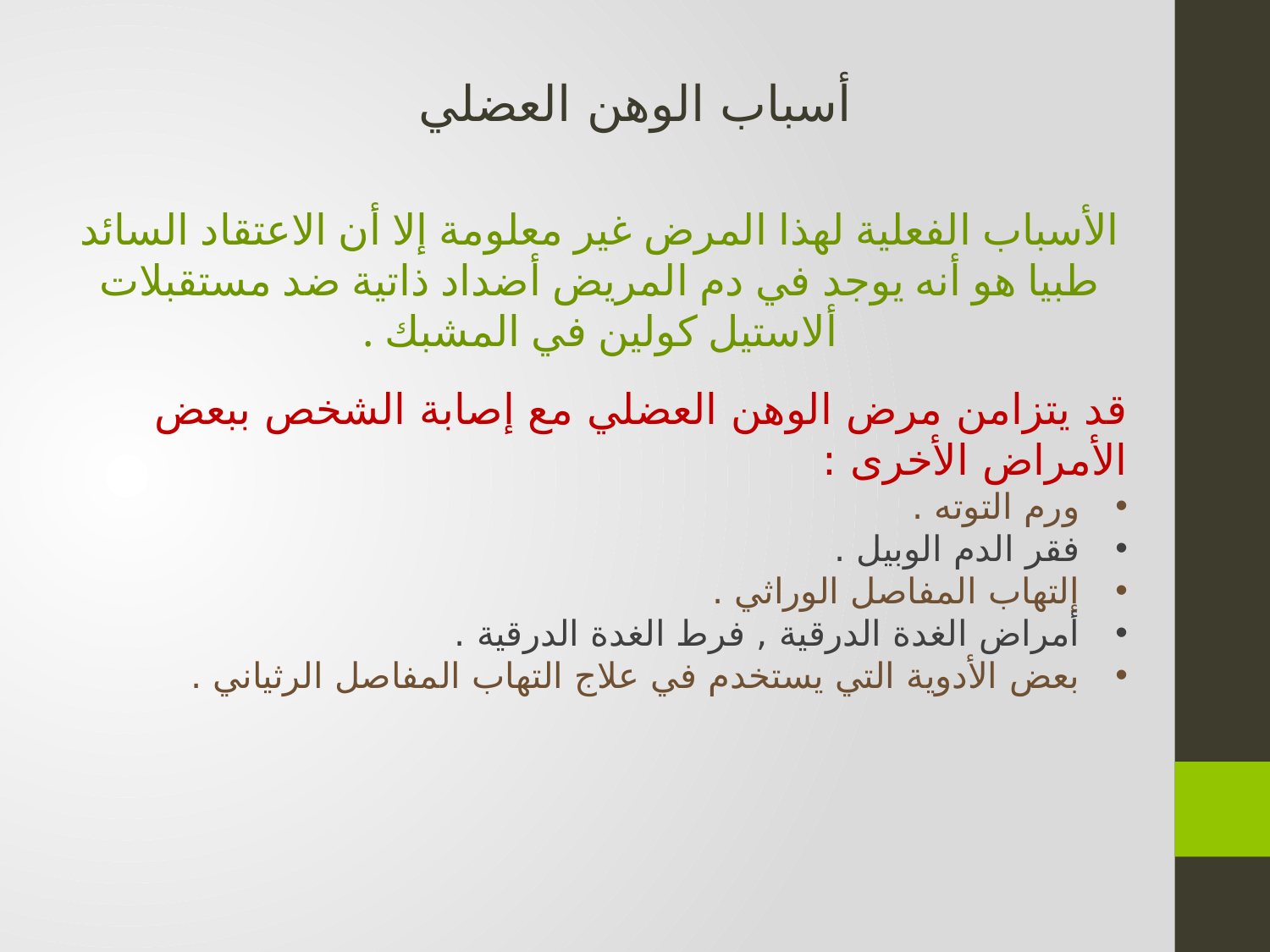

أسباب الوهن العضلي
الأسباب الفعلية لهذا المرض غير معلومة إلا أن الاعتقاد السائد طبيا هو أنه يوجد في دم المريض أضداد ذاتية ضد مستقبلات ألاستيل كولين في المشبك .
قد يتزامن مرض الوهن العضلي مع إصابة الشخص ببعض الأمراض الأخرى :
ورم التوته .
فقر الدم الوبيل .
إلتهاب المفاصل الوراثي .
أمراض الغدة الدرقية , فرط الغدة الدرقية .
بعض الأدوية التي يستخدم في علاج التهاب المفاصل الرثياني .